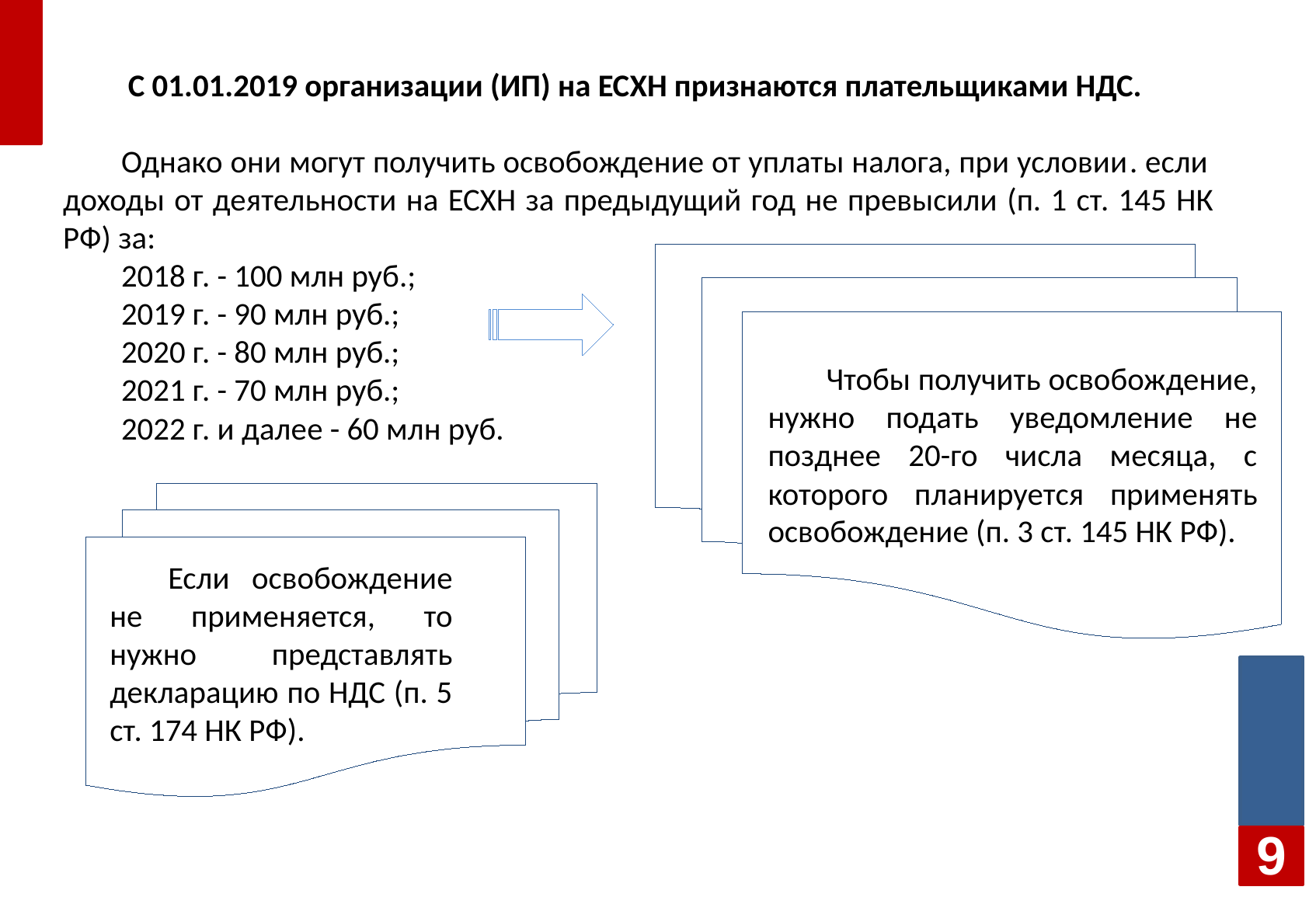

С 01.01.2019 организации (ИП) на ЕСХН признаются плательщиками НДС.

Однако они могут получить освобождение от уплаты налога, при условии. если  доходы от деятельности на ЕСХН за предыдущий год не превысили (п. 1 ст. 145 НК РФ) за:
2018 г. - 100 млн руб.;
2019 г. - 90 млн руб.;
2020 г. - 80 млн руб.;
2021 г. - 70 млн руб.;
2022 г. и далее - 60 млн руб.

Чтобы получить освобождение, нужно подать уведомление не позднее 20-го числа месяца, с которого планируется применять освобождение (п. 3 ст. 145 НК РФ).

Если освобождение не применяется, то нужно представлять декларацию по НДС (п. 5 ст. 174 НК РФ).
9